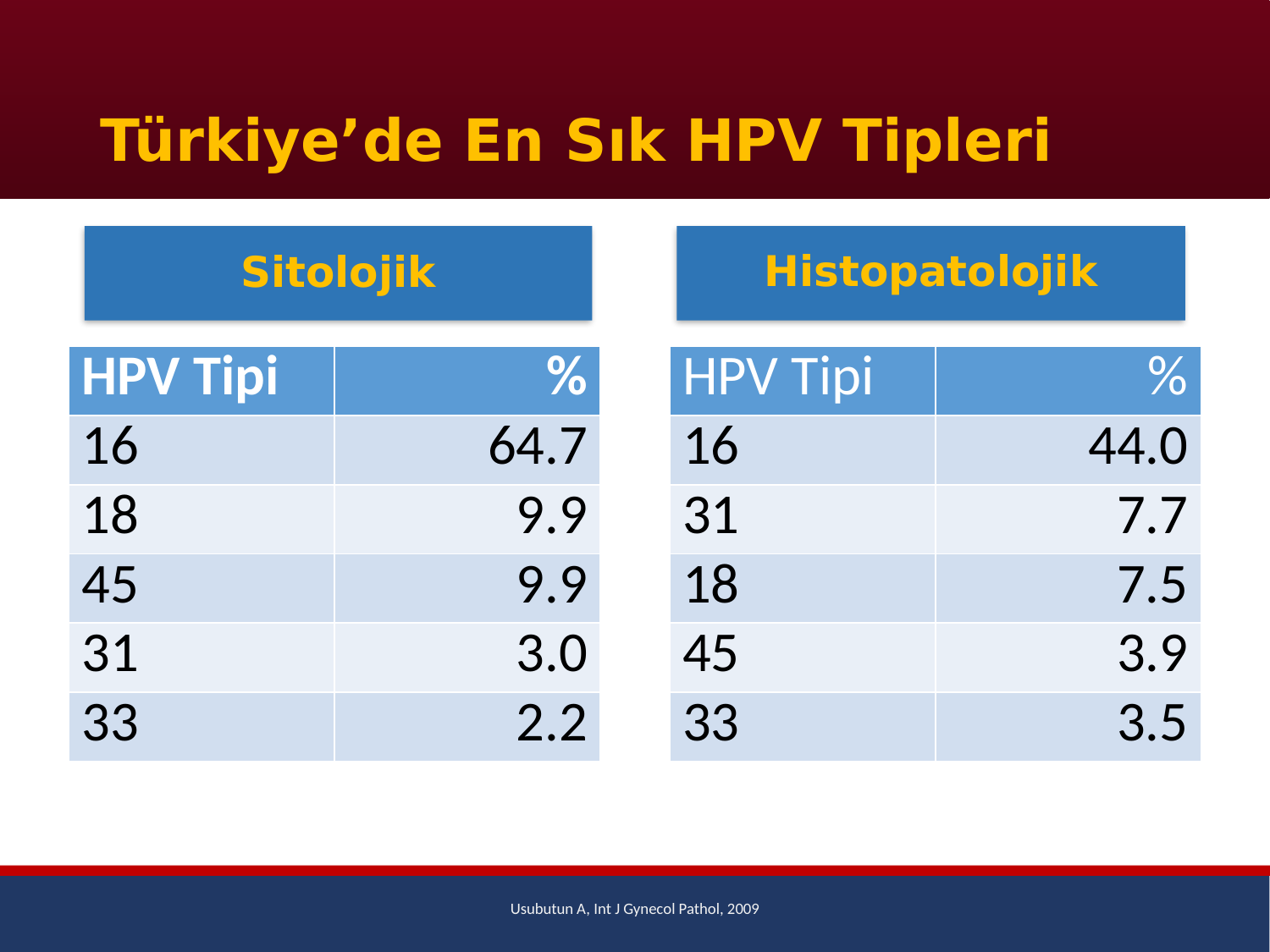

# Türkiye’de En Sık HPV Tipleri
Sitolojik
Histopatolojik
| HPV Tipi | % |
| --- | --- |
| 16 | 64.7 |
| 18 | 9.9 |
| 45 | 9.9 |
| 31 | 3.0 |
| 33 | 2.2 |
| HPV Tipi | % |
| --- | --- |
| 16 | 44.0 |
| 31 | 7.7 |
| 18 | 7.5 |
| 45 | 3.9 |
| 33 | 3.5 |
Usubutun A, Int J Gynecol Pathol, 2009